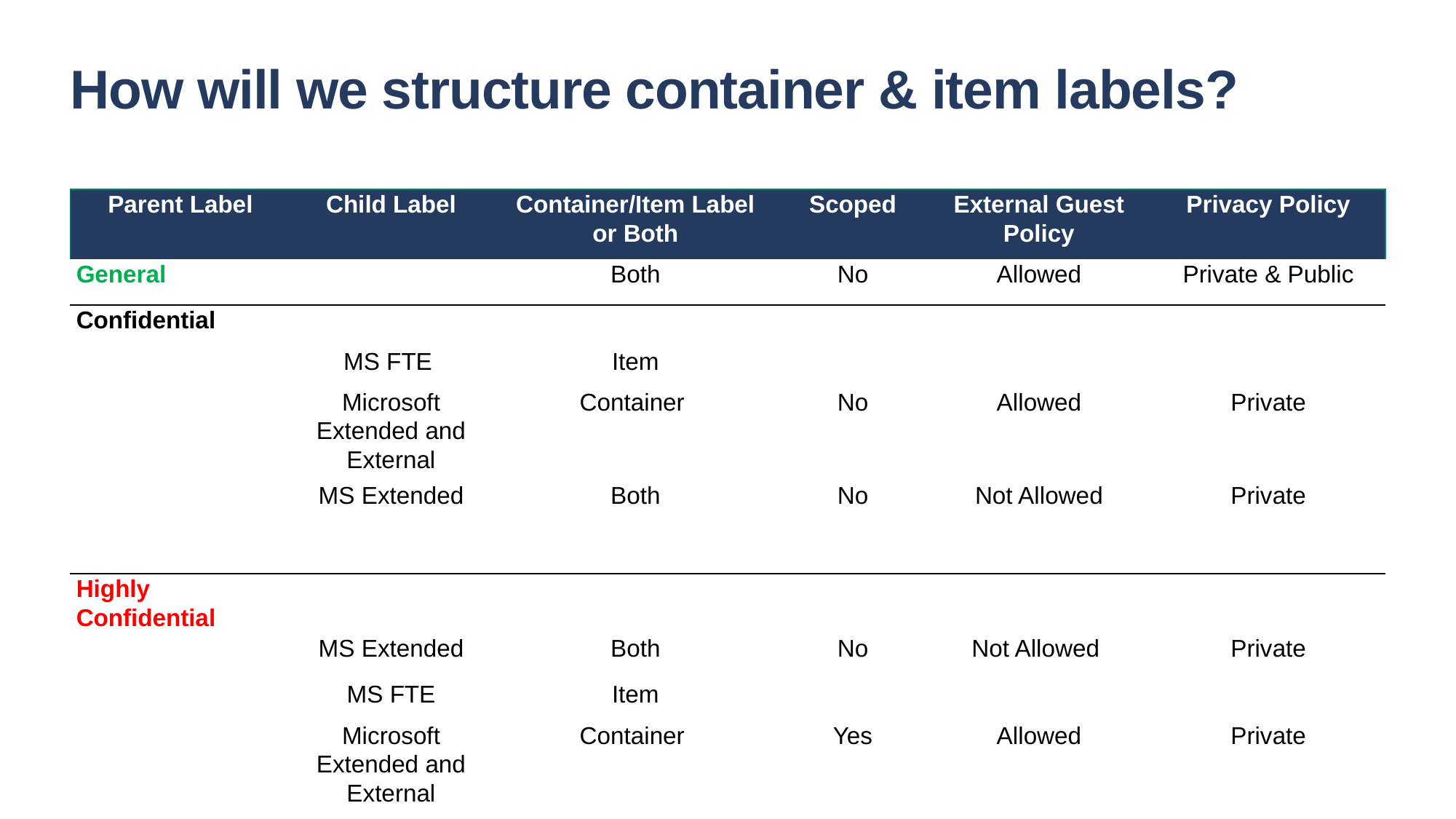

# How will we structure container & item labels?
| Parent Label | Child Label | Container/Item Label or Both | Scoped | External Guest Policy | Privacy Policy |
| --- | --- | --- | --- | --- | --- |
| General |  | Both | No | Allowed | Private & Public |
| Confidential |  |  |  |  |  |
|  | MS FTE | Item |  |  |  |
|  | Microsoft Extended and External | Container | No | Allowed | Private |
|  | MS Extended | Both | No | Not Allowed | Private |
| Highly Confidential |  |  |  |  |  |
|  | MS Extended | Both | No | Not Allowed | Private |
|  | MS FTE | Item |  |  |  |
|  | Microsoft Extended and External | Container | Yes | Allowed | Private |